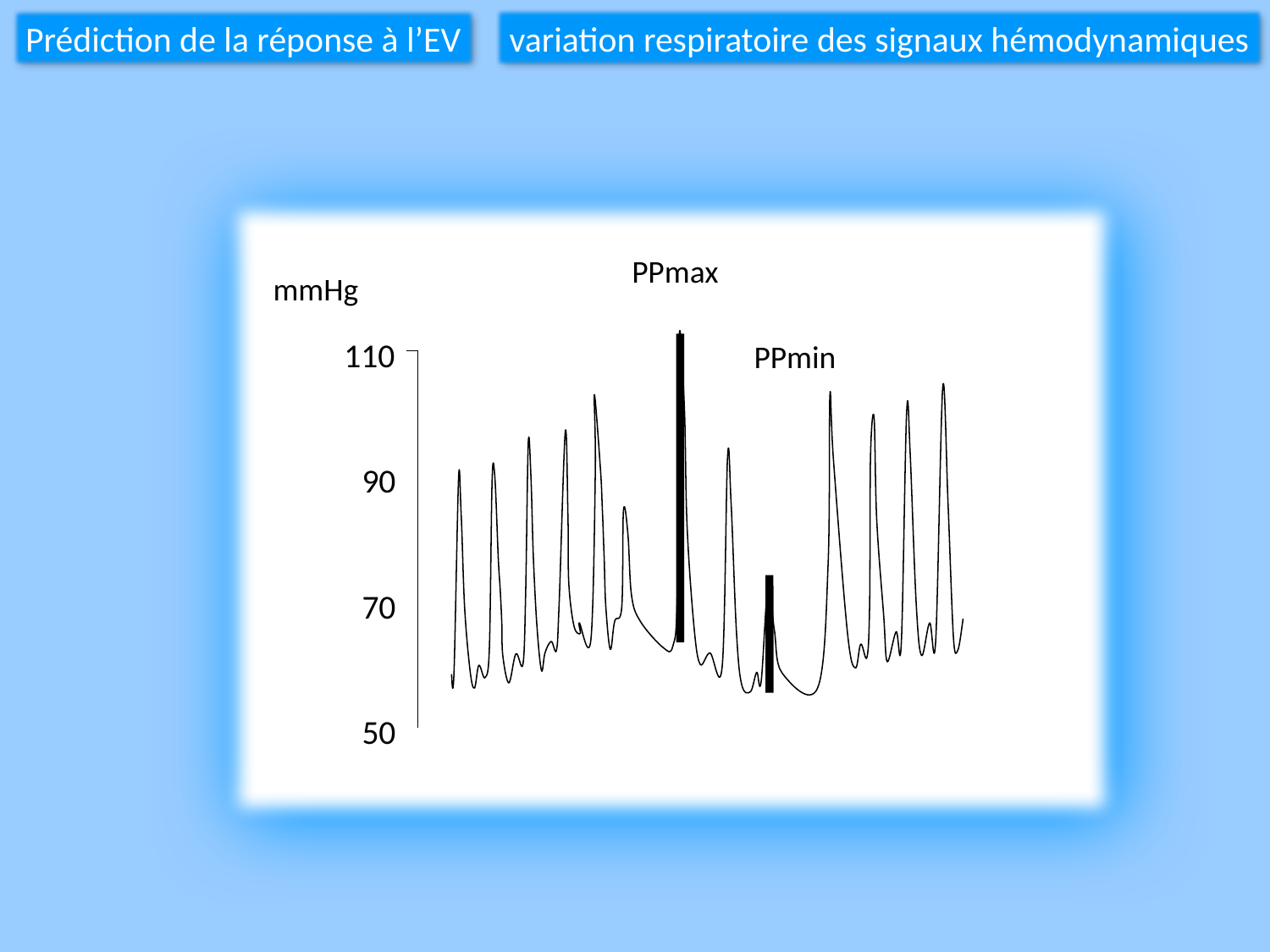

Prédiction de la réponse à l’EV
variation respiratoire des signaux hémodynamiques

PPmax
mmHg

PPmin

110

90

70
50